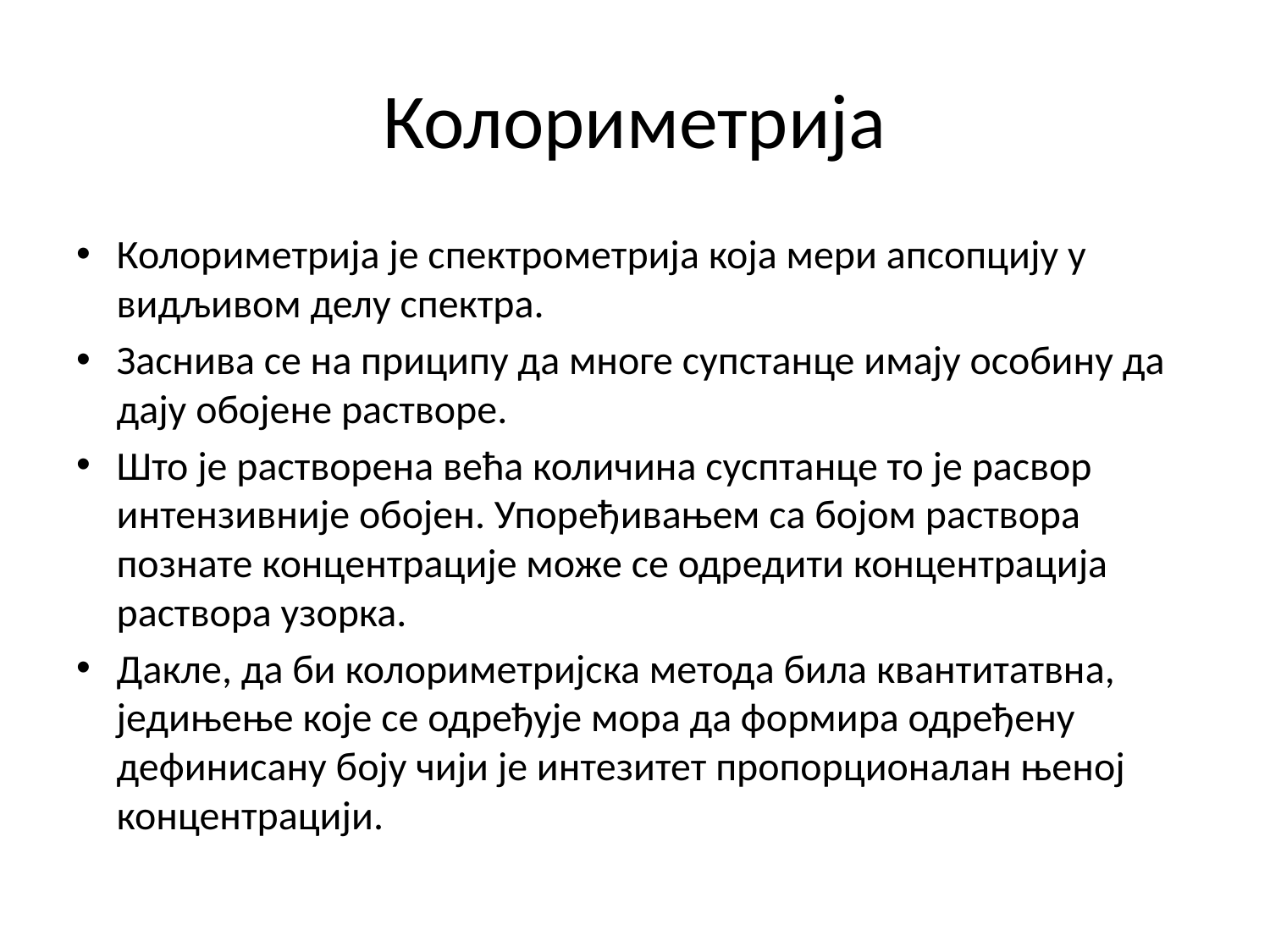

# Колориметрија
Колориметрија је спектрометрија која мери апсопцију у видљивом делу спектра.
Заснива се на приципу да многе супстанце имају особину да дају обојене растворе.
Што је растворена већа количина сусптанце то је расвор интензивније обојен. Упоређивањем са бојом раствора познате концентрације може се одредити концентрација раствора узорка.
Дакле, да би колориметријска метода била квантитатвна, једињење које се одређује мора да формира одређену дефинисану боју чији је интезитет пропорционалан њеној концентрацији.